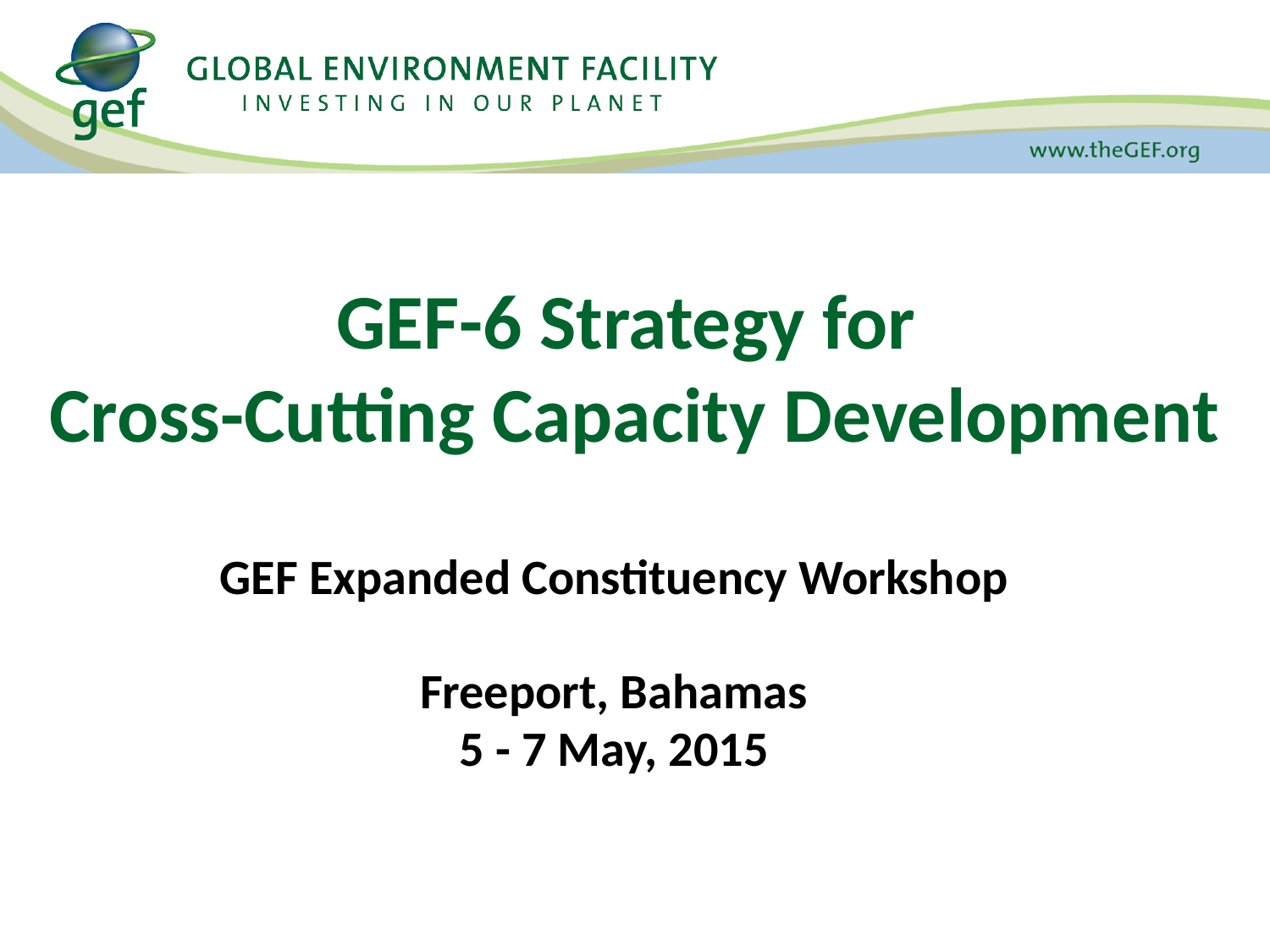

# GEF-6 Strategy for Cross-Cutting Capacity Development
GEF Expanded Constituency Workshop

Freeport, Bahamas
5 - 7 May, 2015